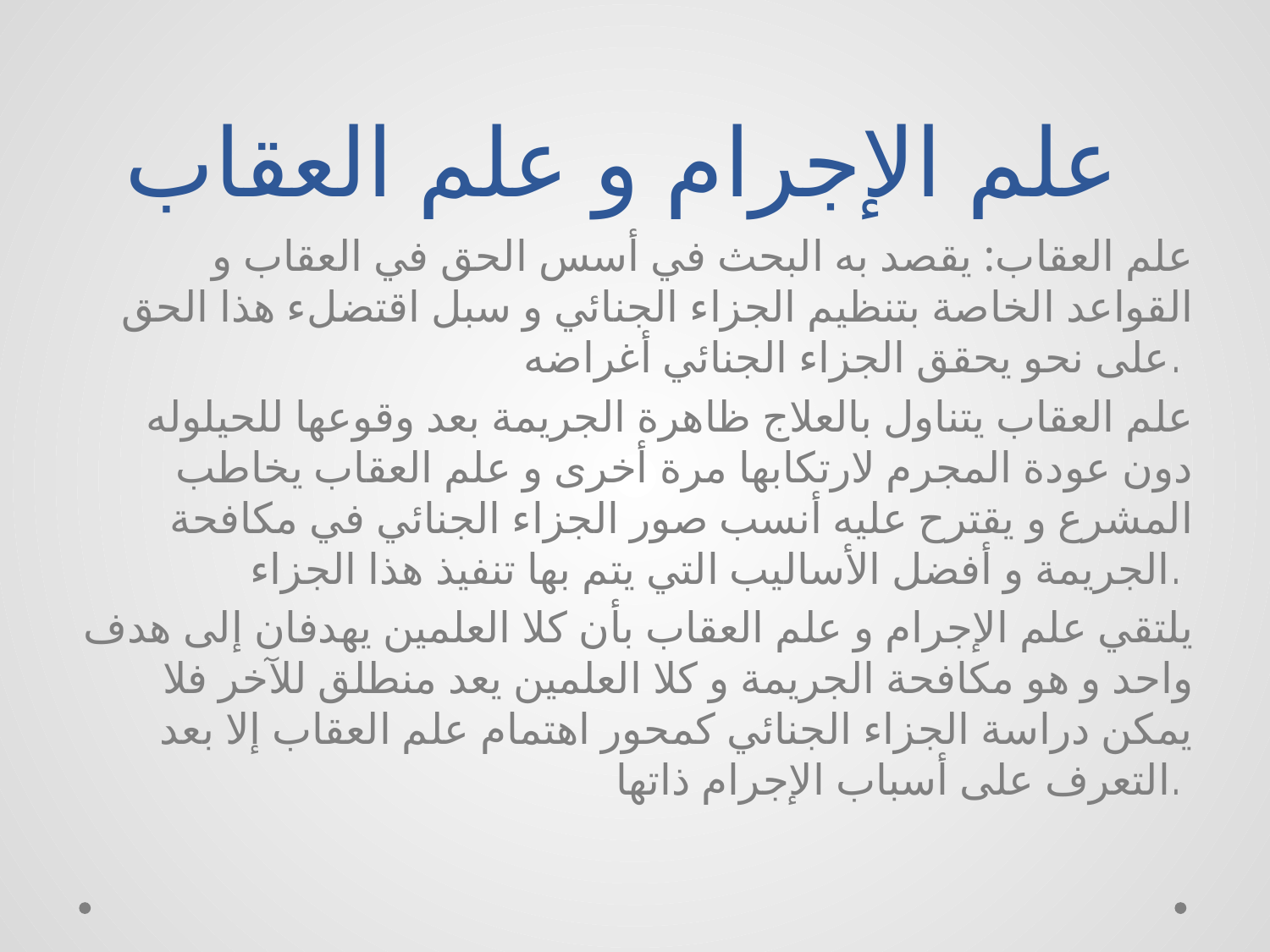

# علم الإجرام و علم العقاب
علم العقاب: يقصد به البحث في أسس الحق في العقاب و القواعد الخاصة بتنظيم الجزاء الجنائي و سبل اقتضلء هذا الحق على نحو يحقق الجزاء الجنائي أغراضه.
علم العقاب يتناول بالعلاج ظاهرة الجريمة بعد وقوعها للحيلوله دون عودة المجرم لارتكابها مرة أخرى و علم العقاب يخاطب المشرع و يقترح عليه أنسب صور الجزاء الجنائي في مكافحة الجريمة و أفضل الأساليب التي يتم بها تنفيذ هذا الجزاء.
يلتقي علم الإجرام و علم العقاب بأن كلا العلمين يهدفان إلى هدف واحد و هو مكافحة الجريمة و كلا العلمين يعد منطلق للآخر فلا يمكن دراسة الجزاء الجنائي كمحور اهتمام علم العقاب إلا بعد التعرف على أسباب الإجرام ذاتها.